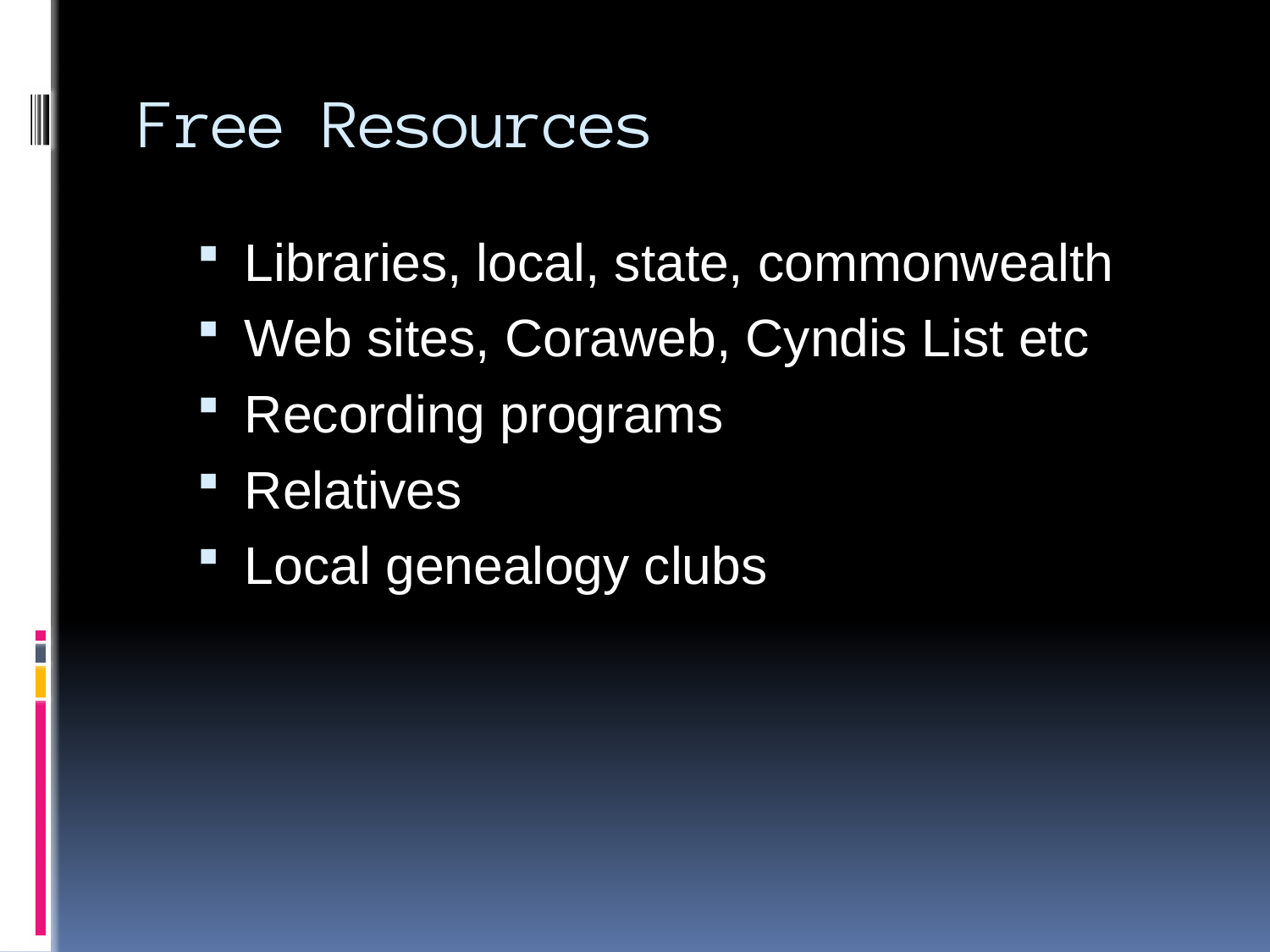

# Free Resources
Libraries, local, state, commonwealth
Web sites, Coraweb, Cyndis List etc
Recording programs
Relatives
Local genealogy clubs